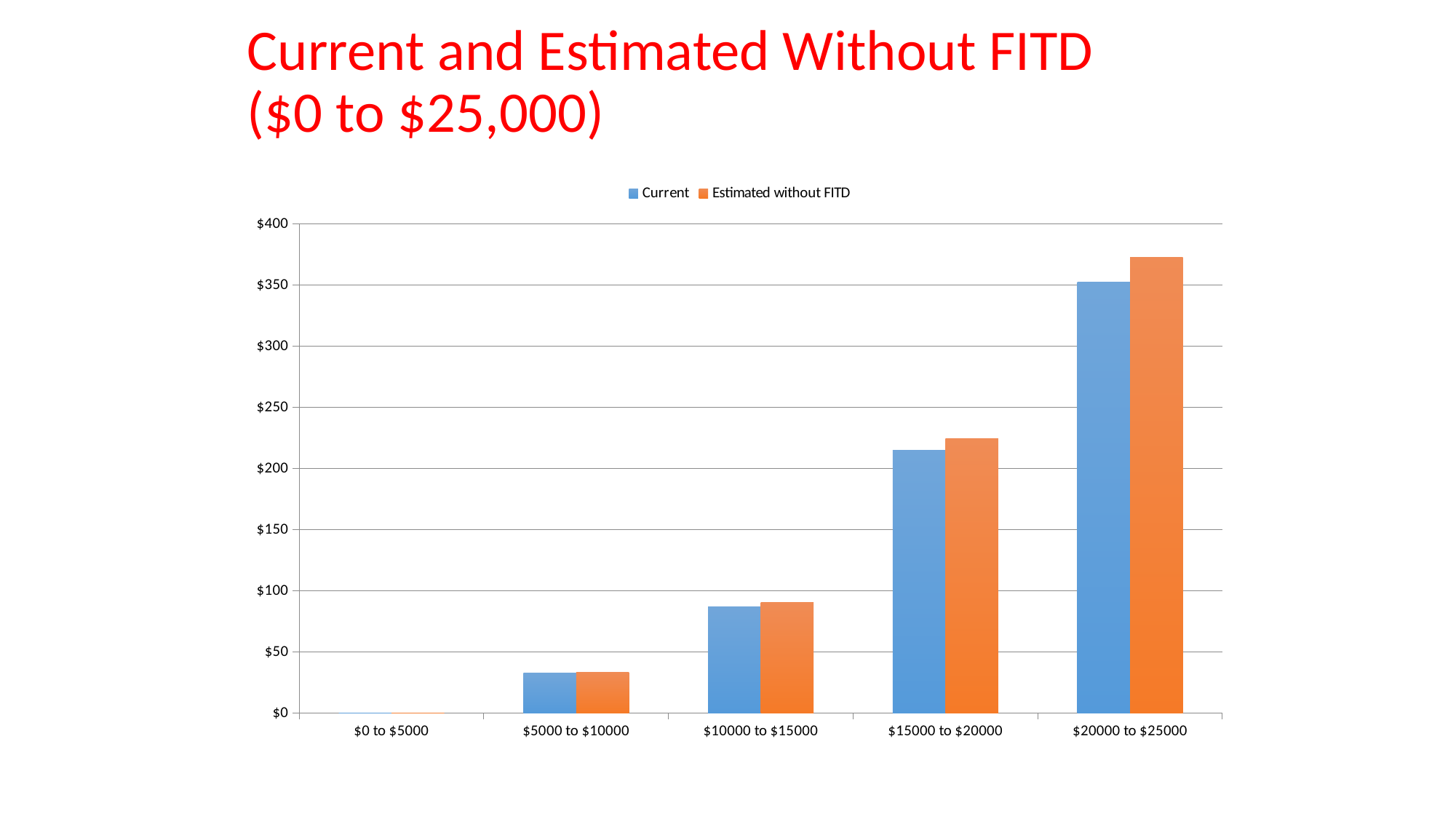

# Current and Estimated Without FITD ($0 to $25,000)

### Chart

| Category | Current | Estimated without FITD |
|---|---|---|
| $0 to $5000 | 0.0410451547437856 | 0.0715845671325137 |
| $5000 to $10000 | 32.55656306113399 | 33.2884902442506 |
| $10000 to $15000 | 86.93740406963497 | 90.26889588934966 |
| $15000 to $20000 | 214.9967692413647 | 224.7739841348343 |
| $20000 to $25000 | 352.8779503928588 | 372.7494443411285 |